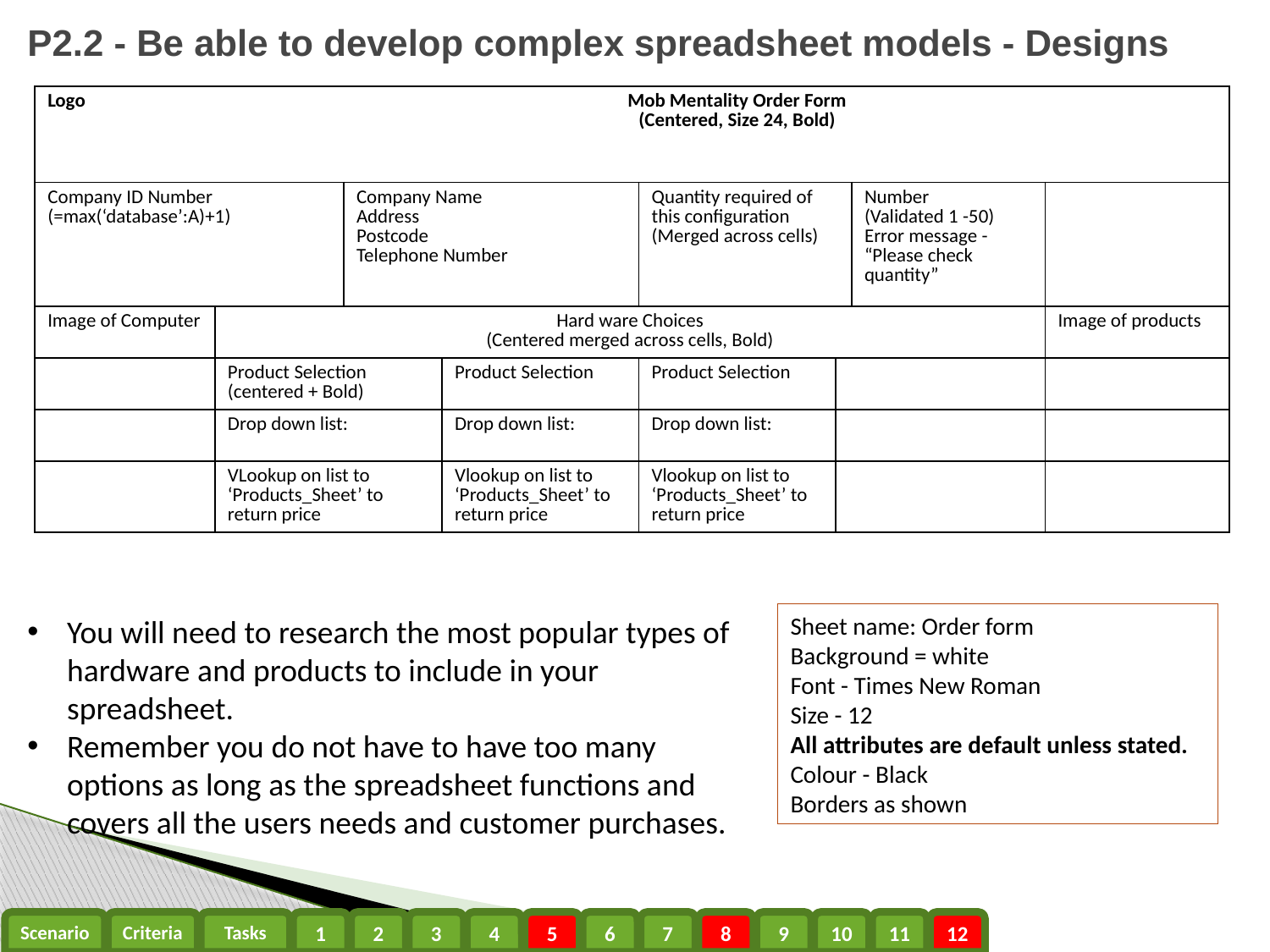

P2.2 - Be able to develop complex spreadsheet models - Designs
| Logo |  | Mob Mentality Order Form (Centered, Size 24, Bold) |  |  |  |  |  |  |
| --- | --- | --- | --- | --- | --- | --- | --- | --- |
|  |  |  |  |  |  |  |  |  |
| Company ID Number (=max(‘database’:A)+1) |  |  | Company Name Address Postcode Telephone Number |  | Quantity required of this configuration (Merged across cells) |  | Number (Validated 1 -50) Error message - “Please check quantity” |  |
| Image of Computer | Hard ware Choices (Centered merged across cells, Bold) |  |  |  |  |  |  | Image of products |
|  | Product Selection (centered + Bold) |  |  | Product Selection | Product Selection |  |  |  |
|  | Drop down list: |  |  | Drop down list: | Drop down list: |  |  |  |
|  | VLookup on list to ‘Products\_Sheet’ to return price |  |  | Vlookup on list to ‘Products\_Sheet’ to return price | Vlookup on list to ‘Products\_Sheet’ to return price |  |  |  |
Sheet name: Order form
Background = white
Font - Times New Roman
Size - 12
All attributes are default unless stated.
Colour - Black
Borders as shown
You will need to research the most popular types of hardware and products to include in your spreadsheet.
Remember you do not have to have too many options as long as the spreadsheet functions and covers all the users needs and customer purchases.